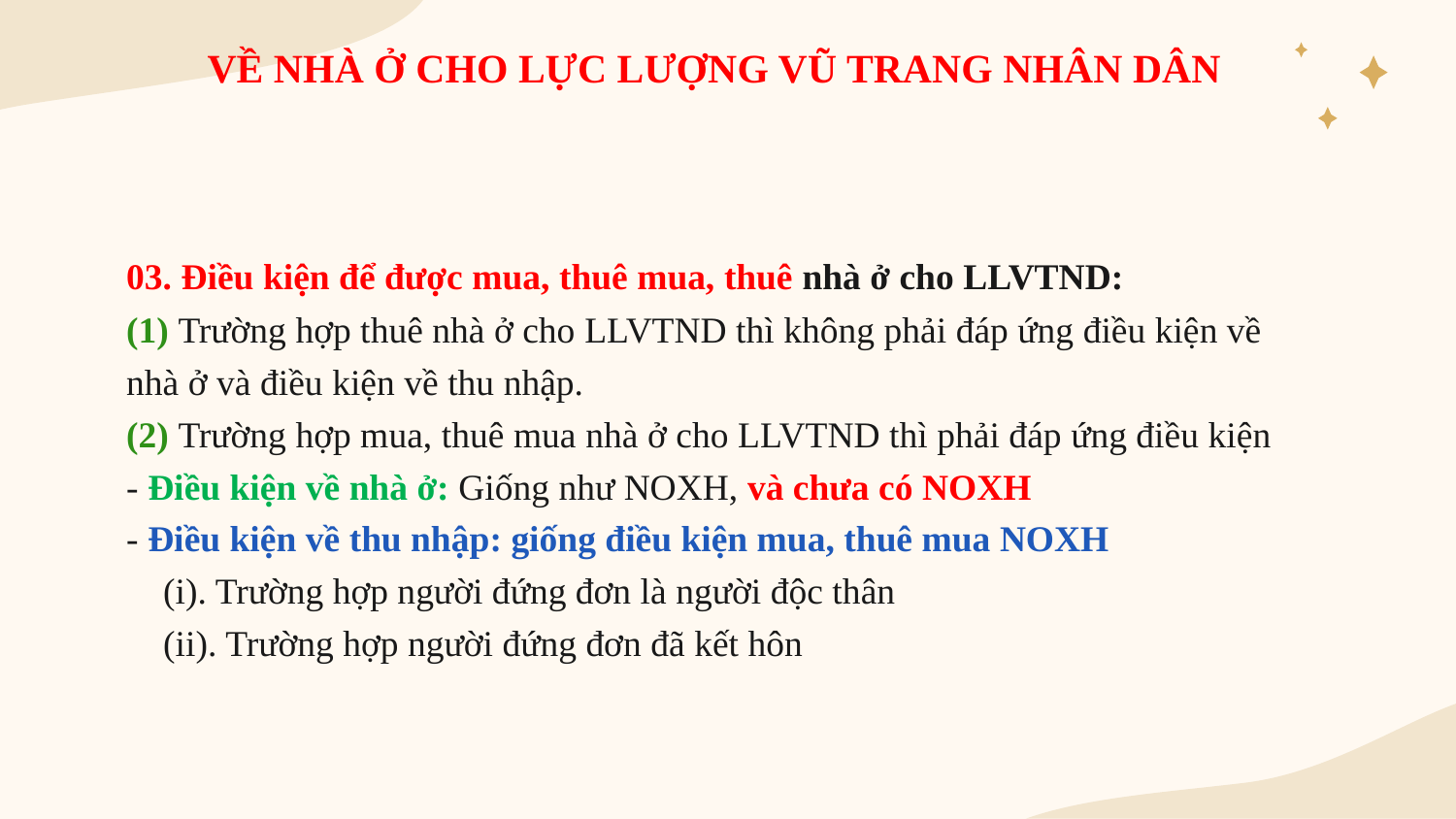

VỀ NHÀ Ở CHO LỰC LƯỢNG VŨ TRANG NHÂN DÂN

03. Điều kiện để được mua, thuê mua, thuê nhà ở cho LLVTND:
(1) Trường hợp thuê nhà ở cho LLVTND thì không phải đáp ứng điều kiện về nhà ở và điều kiện về thu nhập.
(2) Trường hợp mua, thuê mua nhà ở cho LLVTND thì phải đáp ứng điều kiện
- Điều kiện về nhà ở: Giống như NOXH, và chưa có NOXH
- Điều kiện về thu nhập: giống điều kiện mua, thuê mua NOXH
    (i). Trường hợp người đứng đơn là người độc thân
    (ii). Trường hợp người đứng đơn đã kết hôn